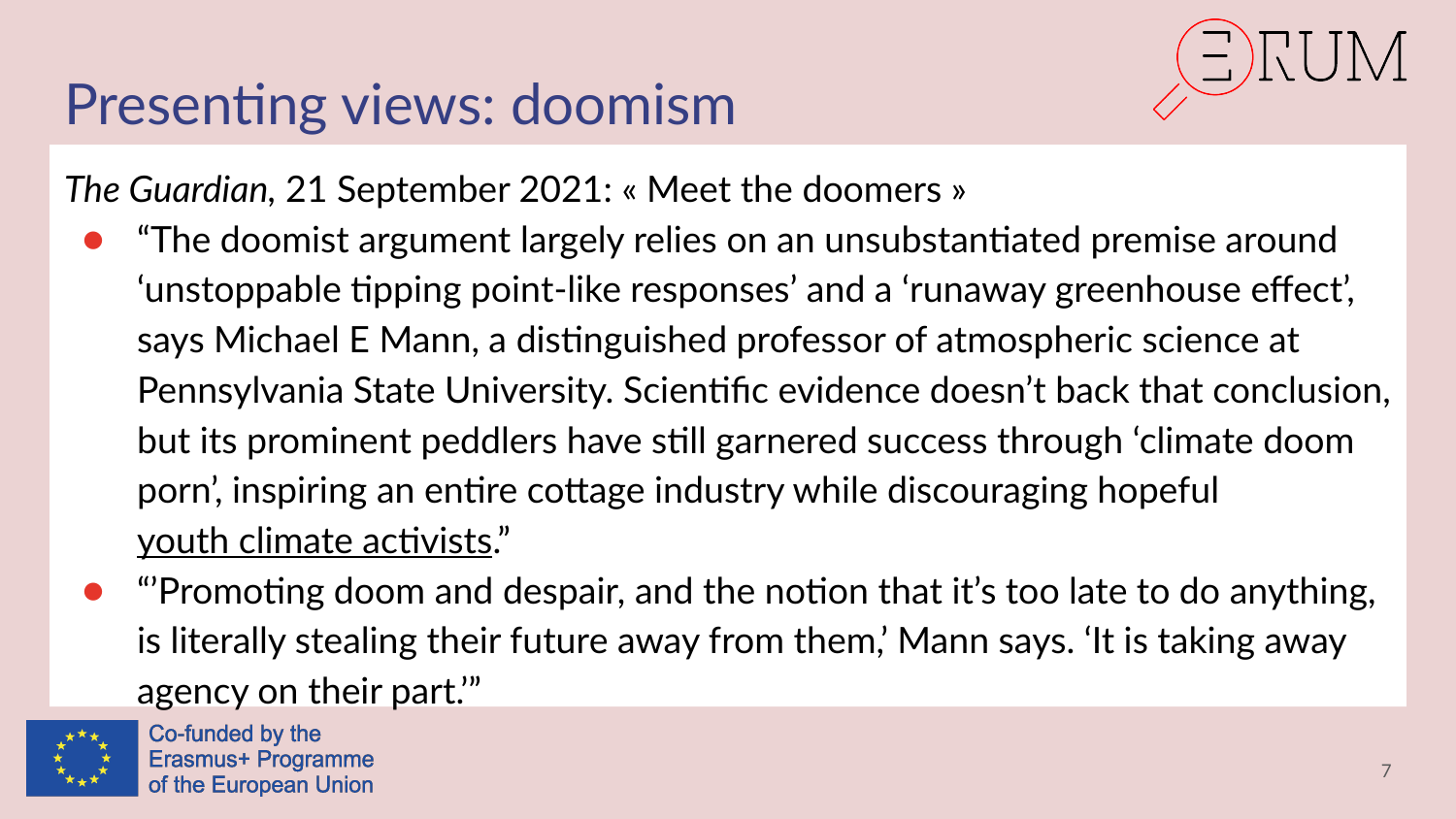

# Presenting views: doomism
The Guardian, 21 September 2021: « Meet the doomers »
“The doomist argument largely relies on an unsubstantiated premise around ‘unstoppable tipping point-like responses’ and a ‘runaway greenhouse effect’, says Michael E Mann, a distinguished professor of atmospheric science at Pennsylvania State University. Scientific evidence doesn’t back that conclusion, but its prominent peddlers have still garnered success through ‘climate doom porn’, inspiring an entire cottage industry while discouraging hopeful youth climate activists.”
“’Promoting doom and despair, and the notion that it’s too late to do anything, is literally stealing their future away from them,’ Mann says. ‘It is taking away agency on their part.’”

7